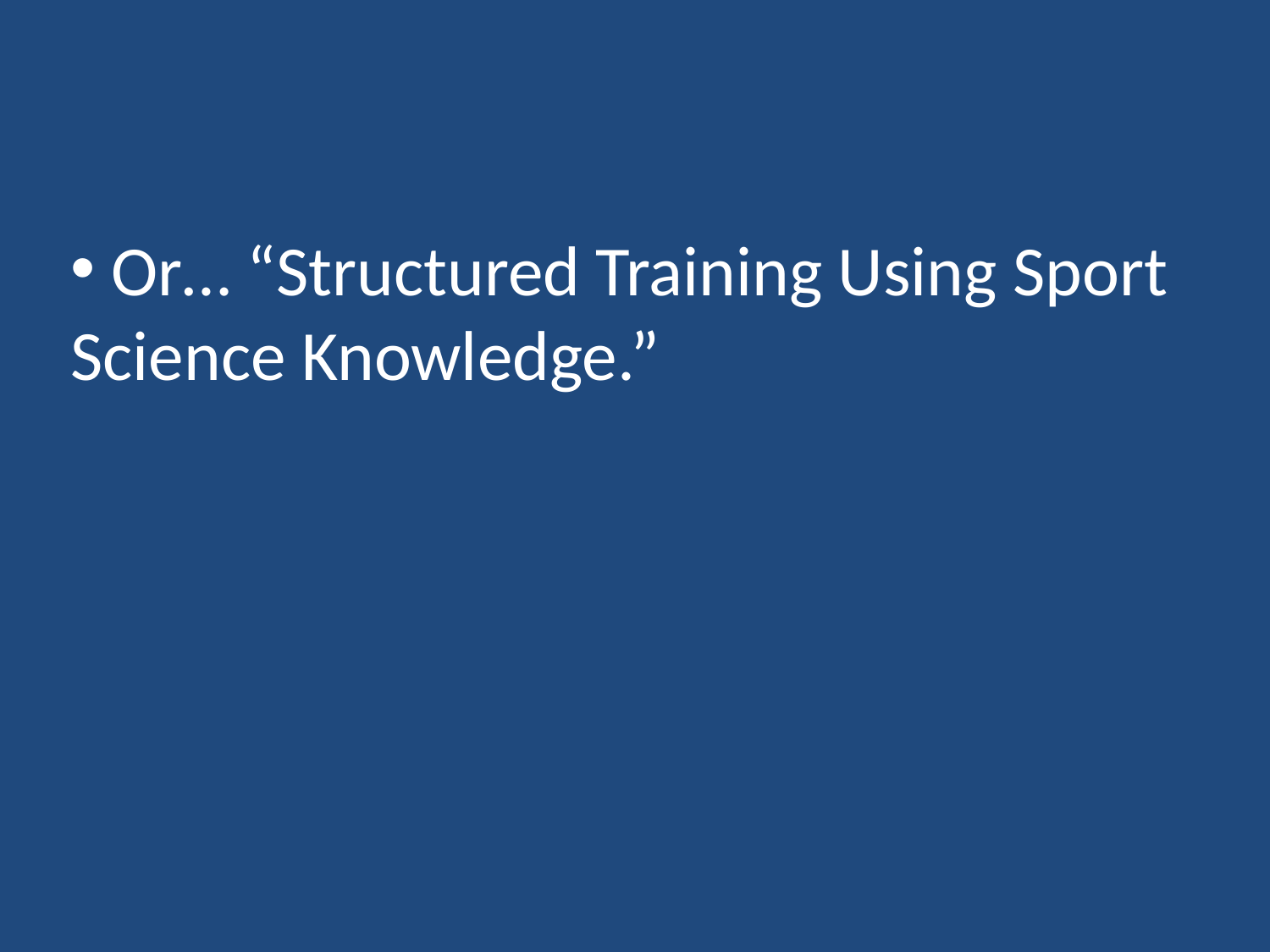

Or… “Structured Training Using Sport Science Knowledge.”